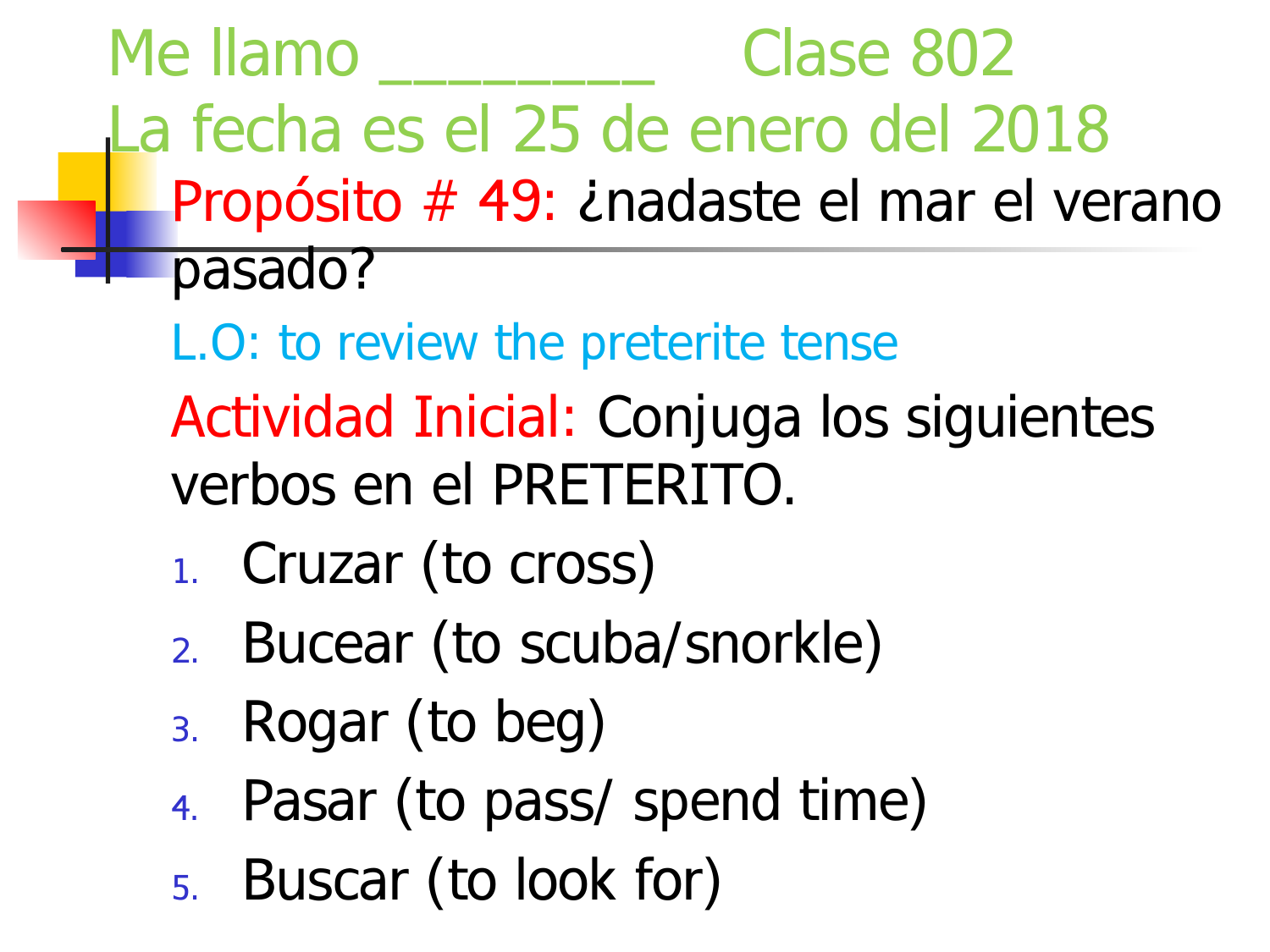

# Me llamo ________ 	Clase 802 La fecha es el 25 de enero del 2018
Propósito # 49: ¿nadaste el mar el verano pasado?
L.O: to review the preterite tense
Actividad Inicial: Conjuga los siguientes verbos en el PRETERITO.
Cruzar (to cross)
Bucear (to scuba/snorkle)
Rogar (to beg)
Pasar (to pass/ spend time)
Buscar (to look for)